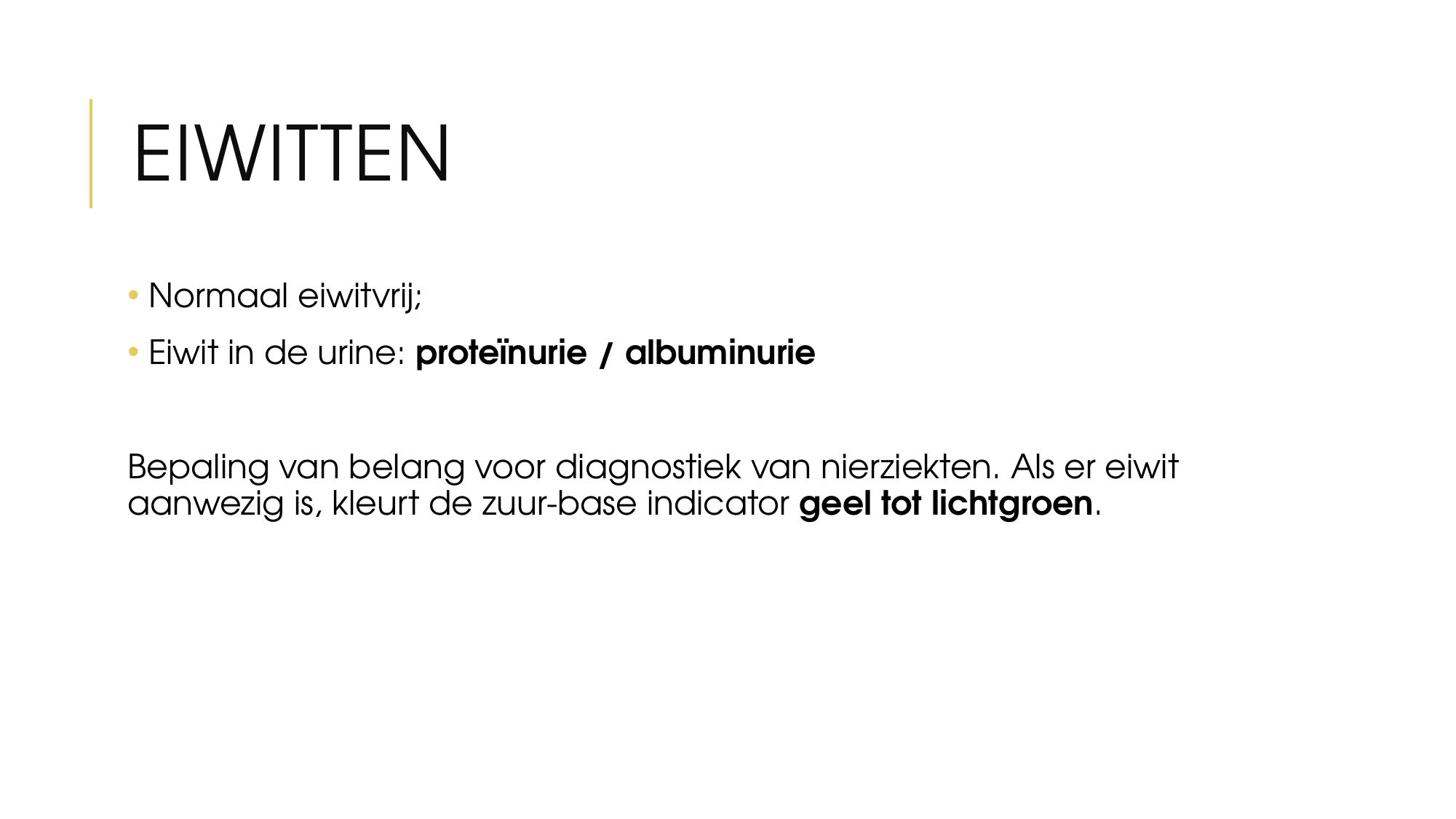

# eiwitten
 Normaal eiwitvrij;
 Eiwit in de urine: proteïnurie / albuminurie

Bepaling van belang voor diagnostiek van nierziekten. Als er eiwit aanwezig is, kleurt de zuur-base indicator geel tot lichtgroen.